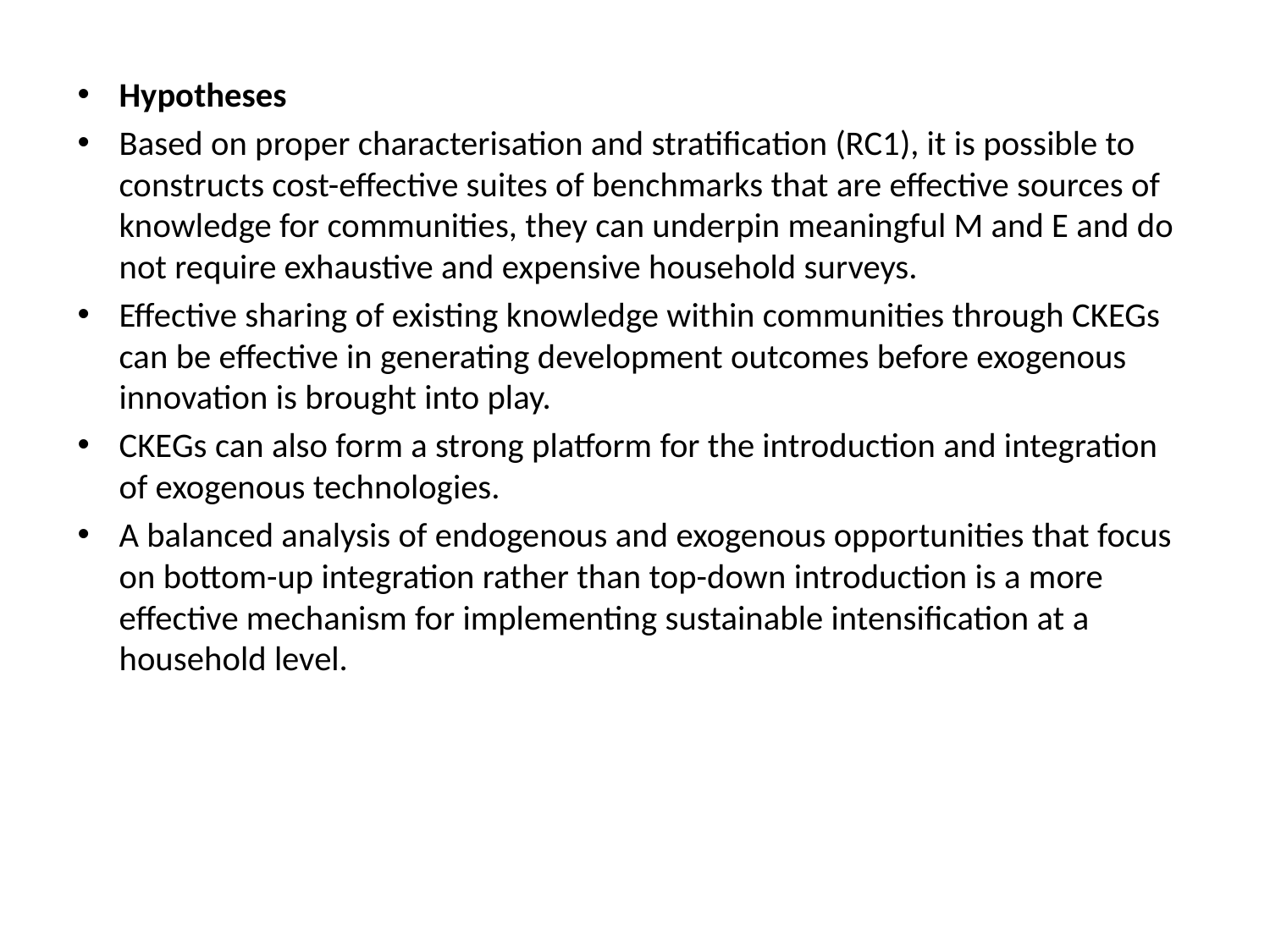

Hypotheses
Based on proper characterisation and stratification (RC1), it is possible to constructs cost-effective suites of benchmarks that are effective sources of knowledge for communities, they can underpin meaningful M and E and do not require exhaustive and expensive household surveys.
Effective sharing of existing knowledge within communities through CKEGs can be effective in generating development outcomes before exogenous innovation is brought into play.
CKEGs can also form a strong platform for the introduction and integration of exogenous technologies.
A balanced analysis of endogenous and exogenous opportunities that focus on bottom-up integration rather than top-down introduction is a more effective mechanism for implementing sustainable intensification at a household level.